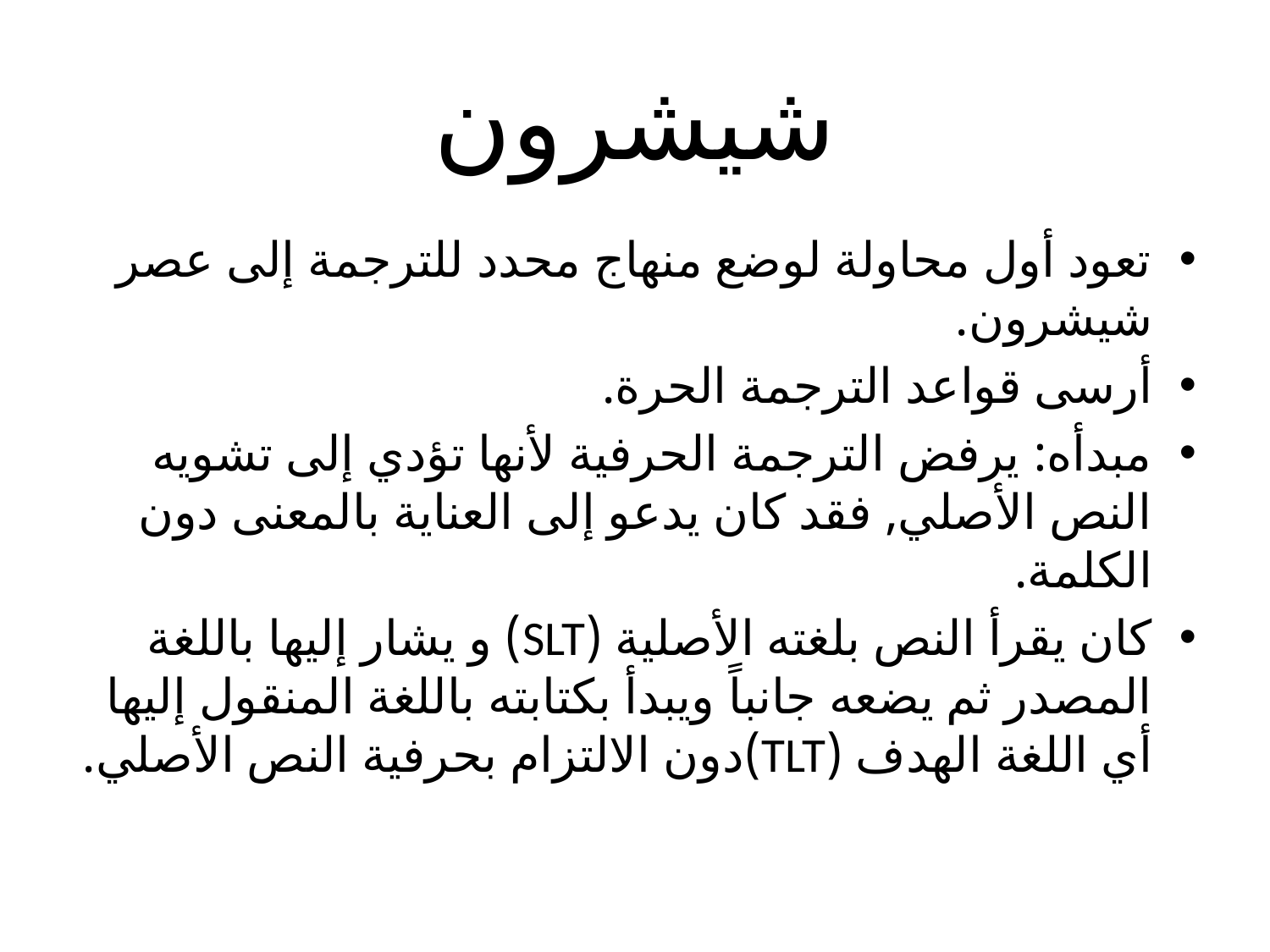

# شيشرون
تعود أول محاولة لوضع منهاج محدد للترجمة إلى عصر شيشرون.
أرسى قواعد الترجمة الحرة.
مبدأه: يرفض الترجمة الحرفية لأنها تؤدي إلى تشويه النص الأصلي, فقد كان يدعو إلى العناية بالمعنى دون الكلمة.
كان يقرأ النص بلغته الأصلية (SLT) و يشار إليها باللغة المصدر ثم يضعه جانباً ويبدأ بكتابته باللغة المنقول إليها أي اللغة الهدف (TLT)دون الالتزام بحرفية النص الأصلي.